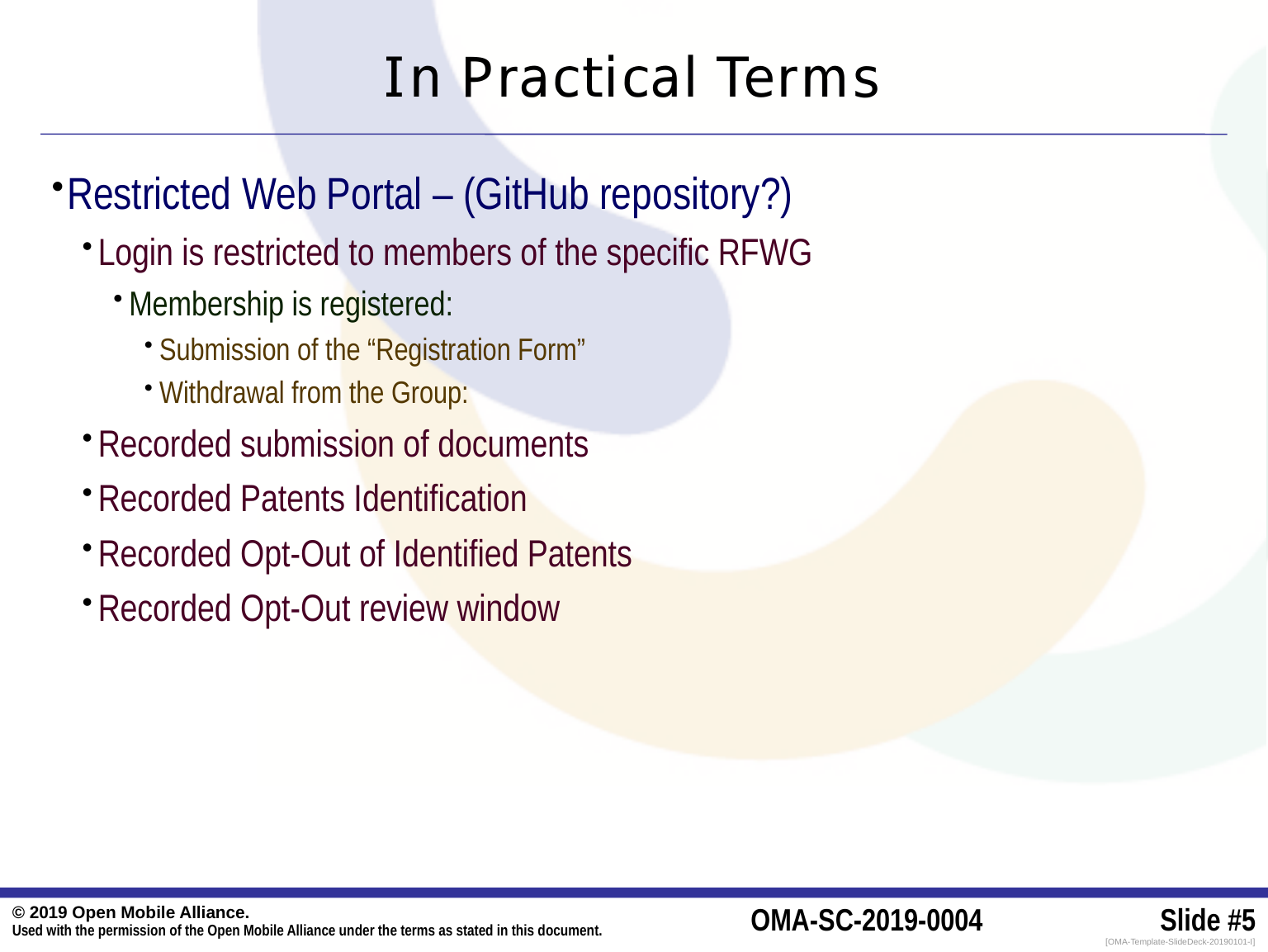

# In Practical Terms
Restricted Web Portal – (GitHub repository?)
Login is restricted to members of the specific RFWG
Membership is registered:
Submission of the “Registration Form”
Withdrawal from the Group:
Recorded submission of documents
Recorded Patents Identification
Recorded Opt-Out of Identified Patents
Recorded Opt-Out review window